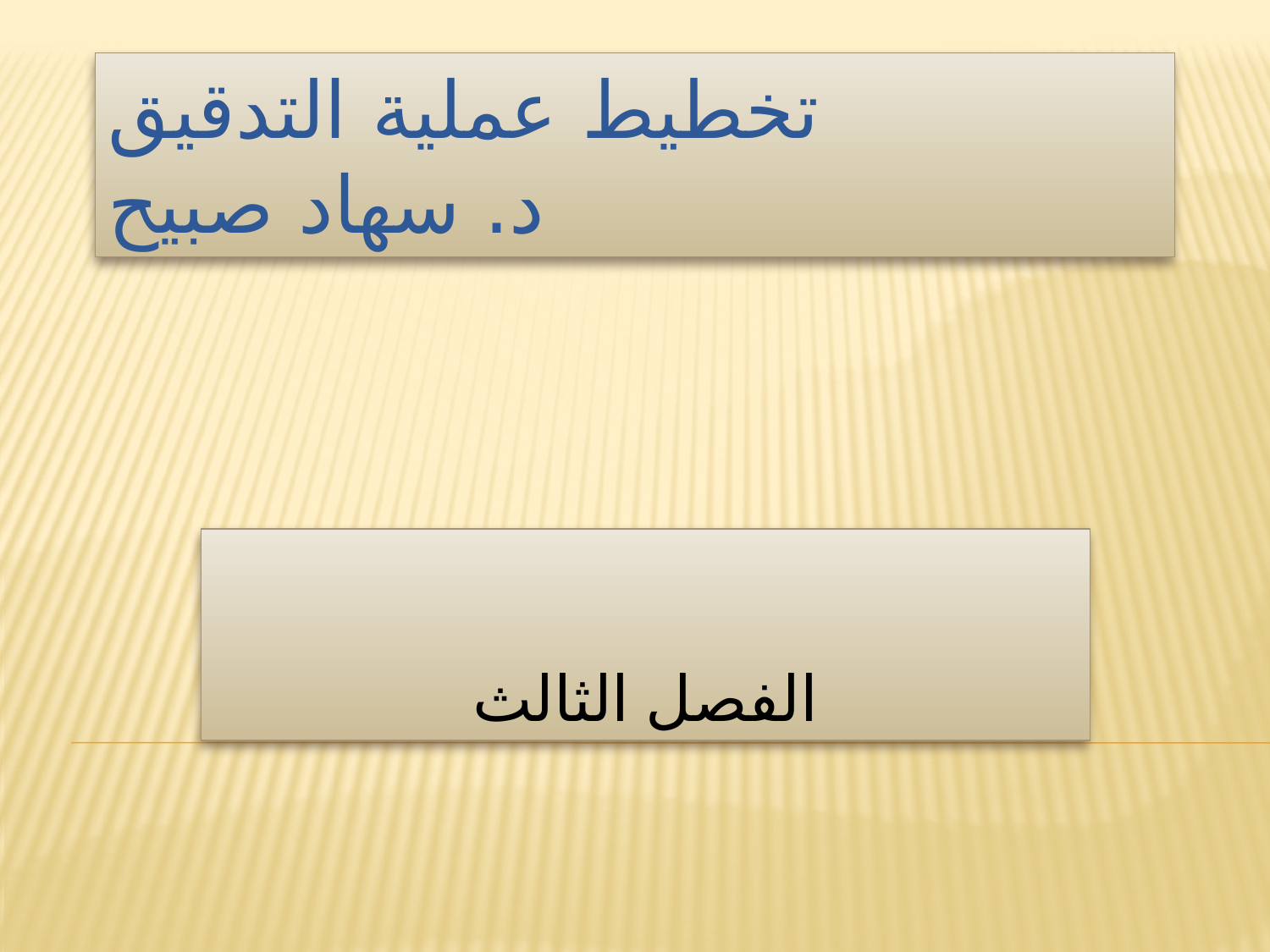

# تخطيط عملية التدقيق د. سهاد صبيح
الفصل الثالث